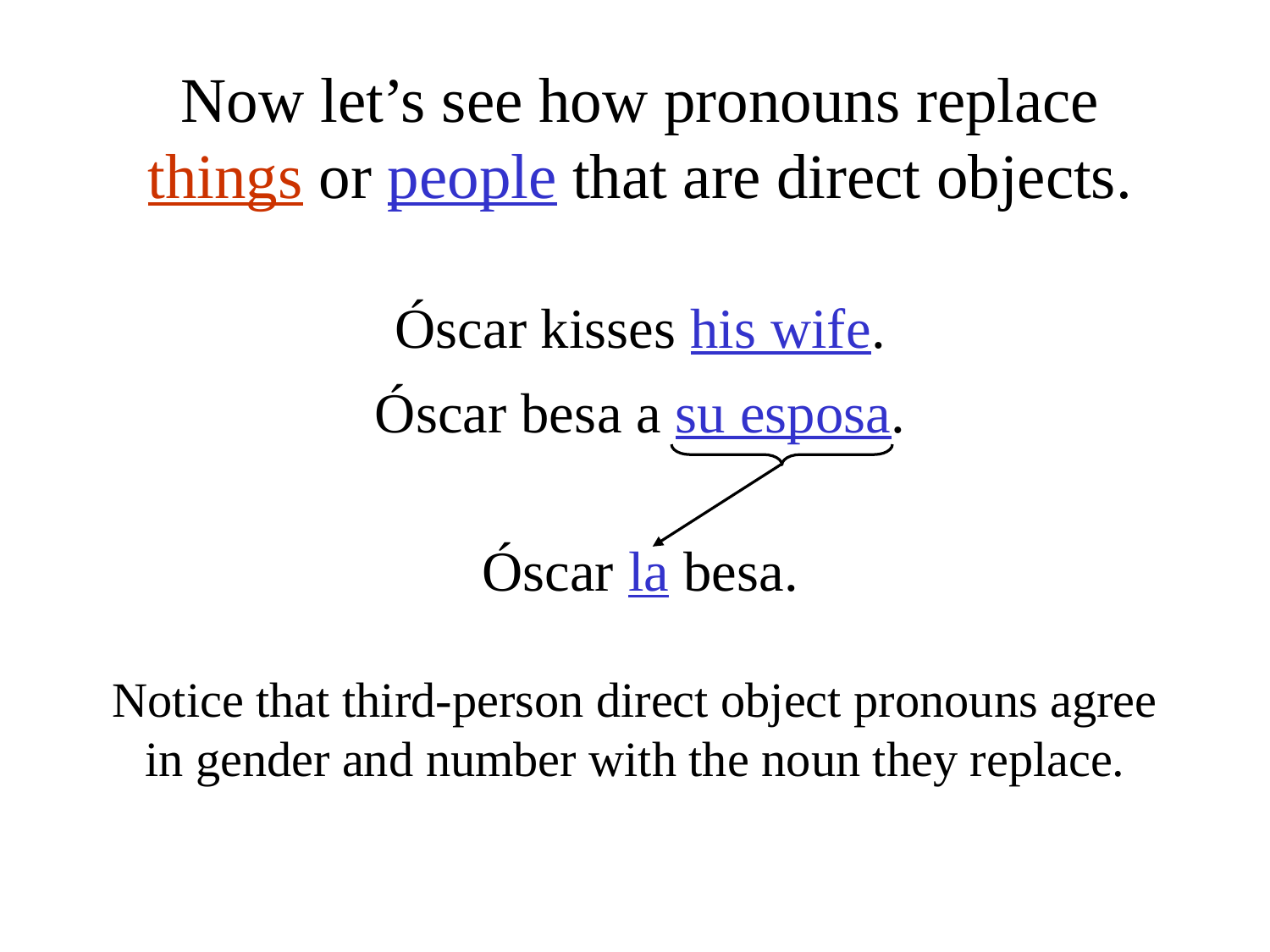

Now let’s see how pronouns replace things or people that are direct objects.
Óscar kisses his wife.
Óscar besa a su esposa.

Óscar la besa.
Notice that third-person direct object pronouns agree in gender and number with the noun they replace.